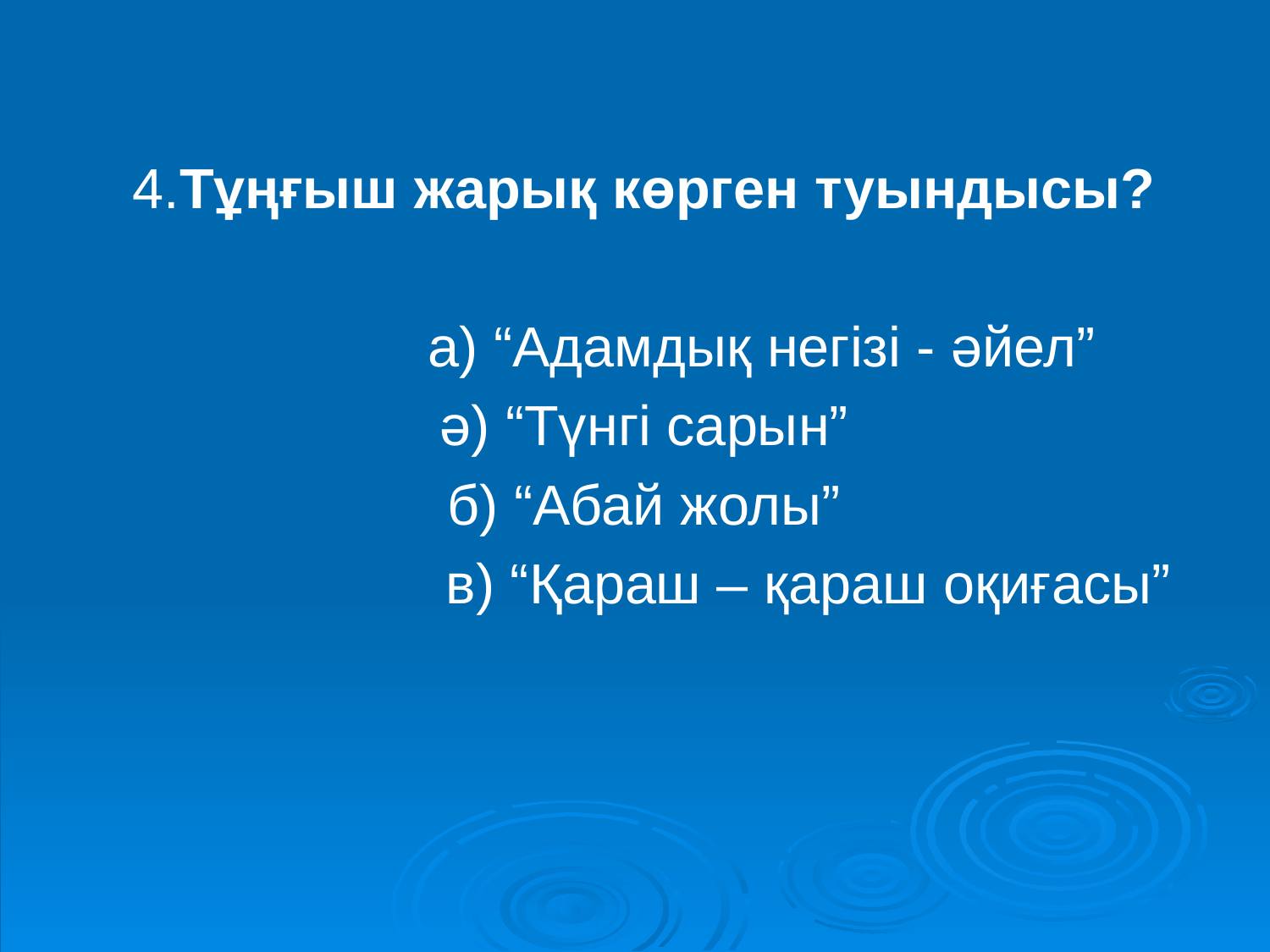

4.Тұңғыш жарық көрген туындысы?

                 а) “Адамдық негізі - әйел”
 ә) “Түнгі сарын”
 б) “Абай жолы”
                      в) “Қараш – қараш оқиғасы”